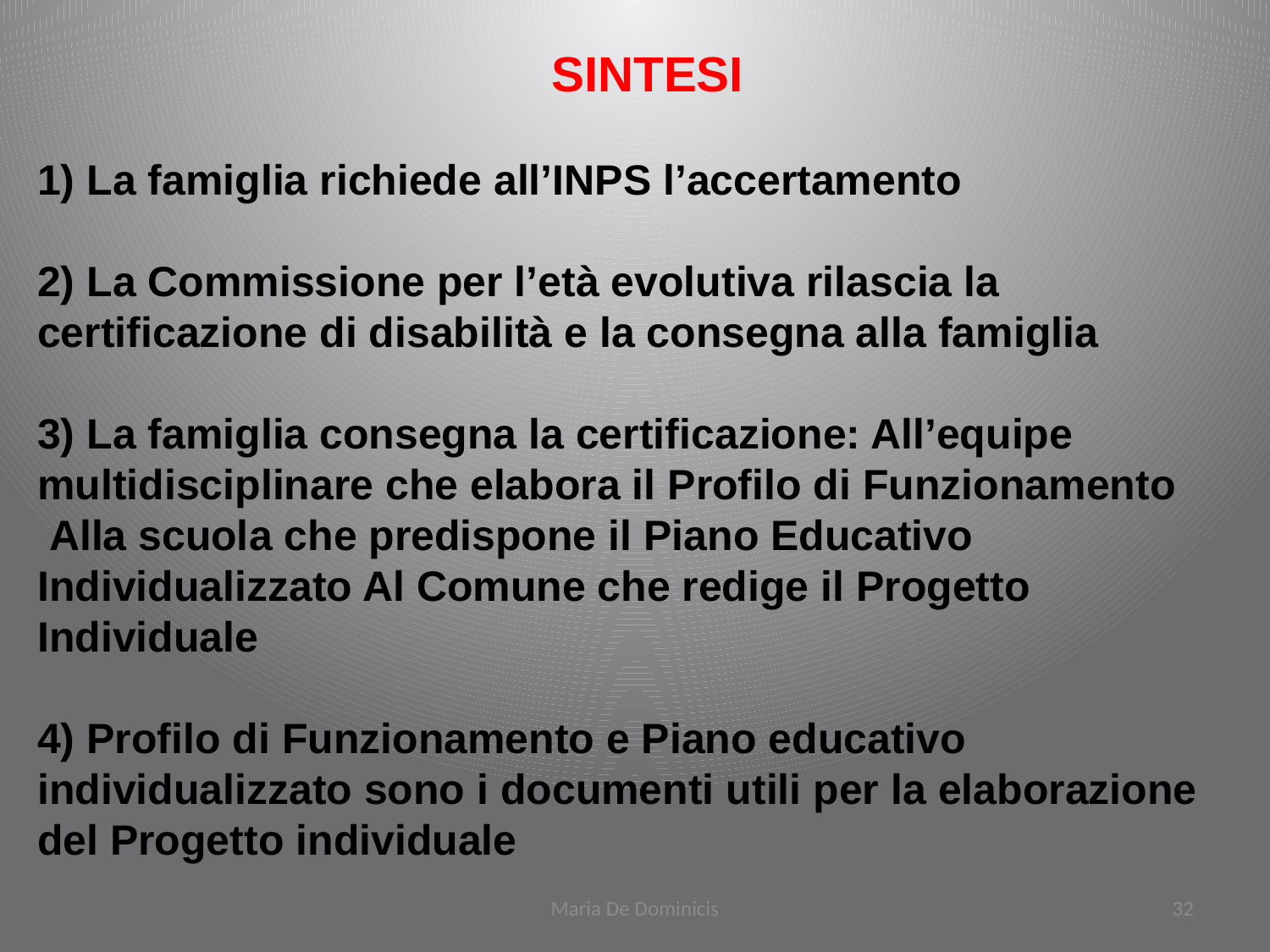

SINTESI

1) La famiglia richiede all’INPS l’accertamento

2) La Commissione per l’età evolutiva rilascia la certificazione di disabilità e la consegna alla famiglia

3) La famiglia consegna la certificazione: All’equipe multidisciplinare che elabora il Profilo di Funzionamento
 Alla scuola che predispone il Piano Educativo Individualizzato Al Comune che redige il Progetto Individuale

4) Profilo di Funzionamento e Piano educativo individualizzato sono i documenti utili per la elaborazione del Progetto individuale
Maria De Dominicis
32